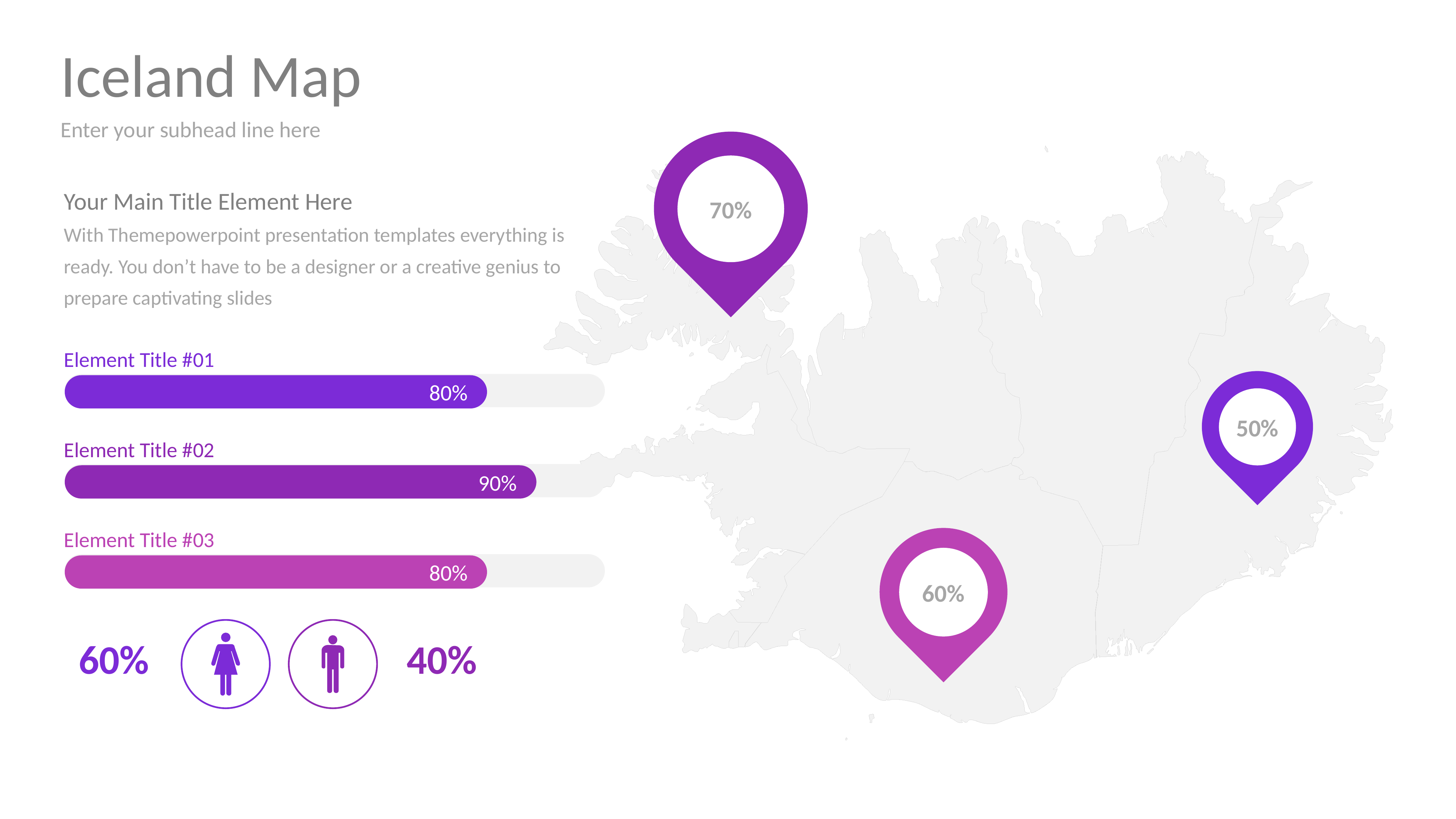

# Iceland Map
Enter your subhead line here

70%

Your Main Title Element Here
With Themepowerpoint presentation templates everything is ready. You don’t have to be a designer or a creative genius to prepare captivating slides
Element Title #01

80%

50%
Element Title #02

90%
Element Title #03

80%

60%

60%
40%